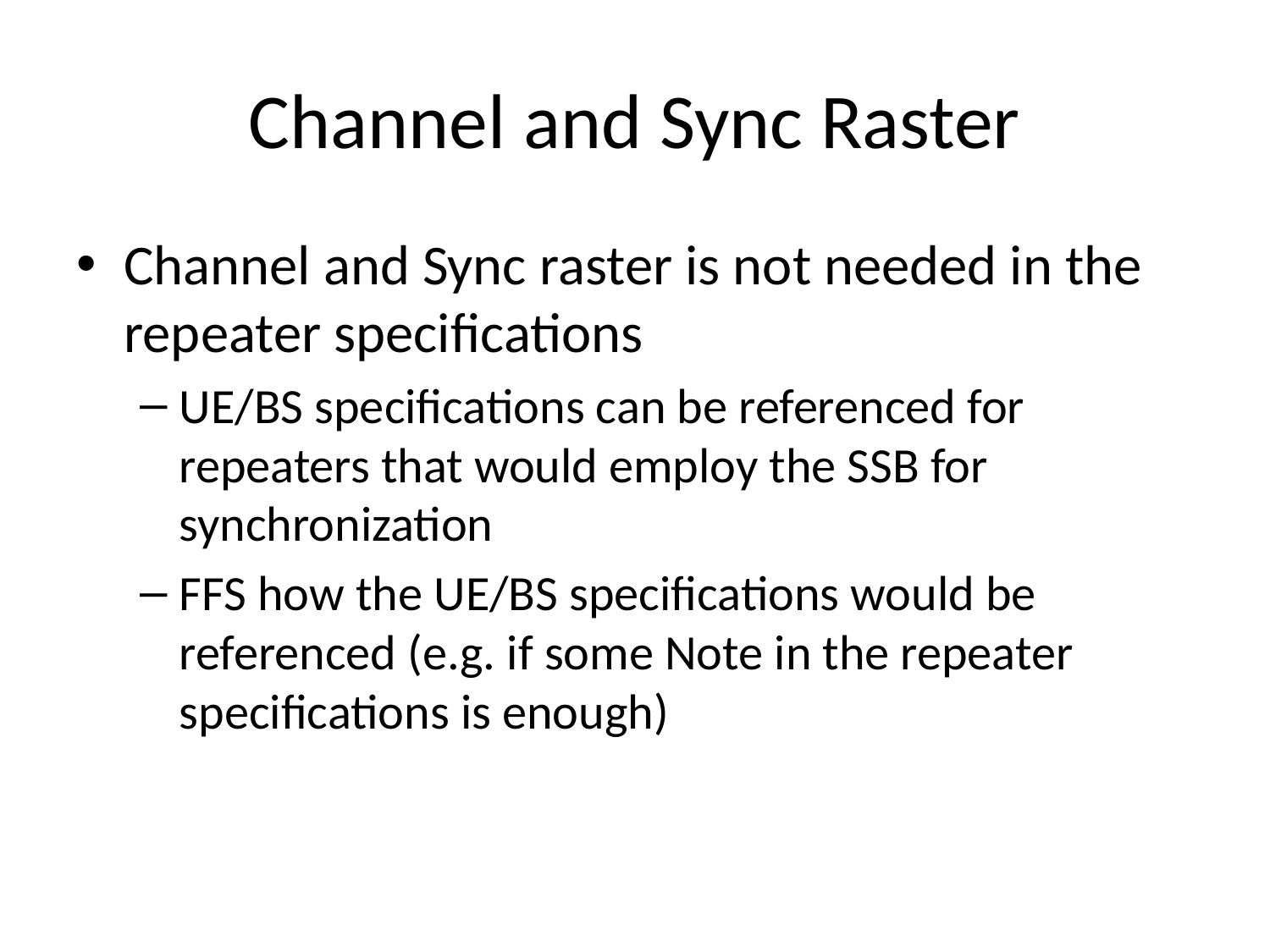

# Channel and Sync Raster
Channel and Sync raster is not needed in the repeater specifications
UE/BS specifications can be referenced for repeaters that would employ the SSB for synchronization
FFS how the UE/BS specifications would be referenced (e.g. if some Note in the repeater specifications is enough)